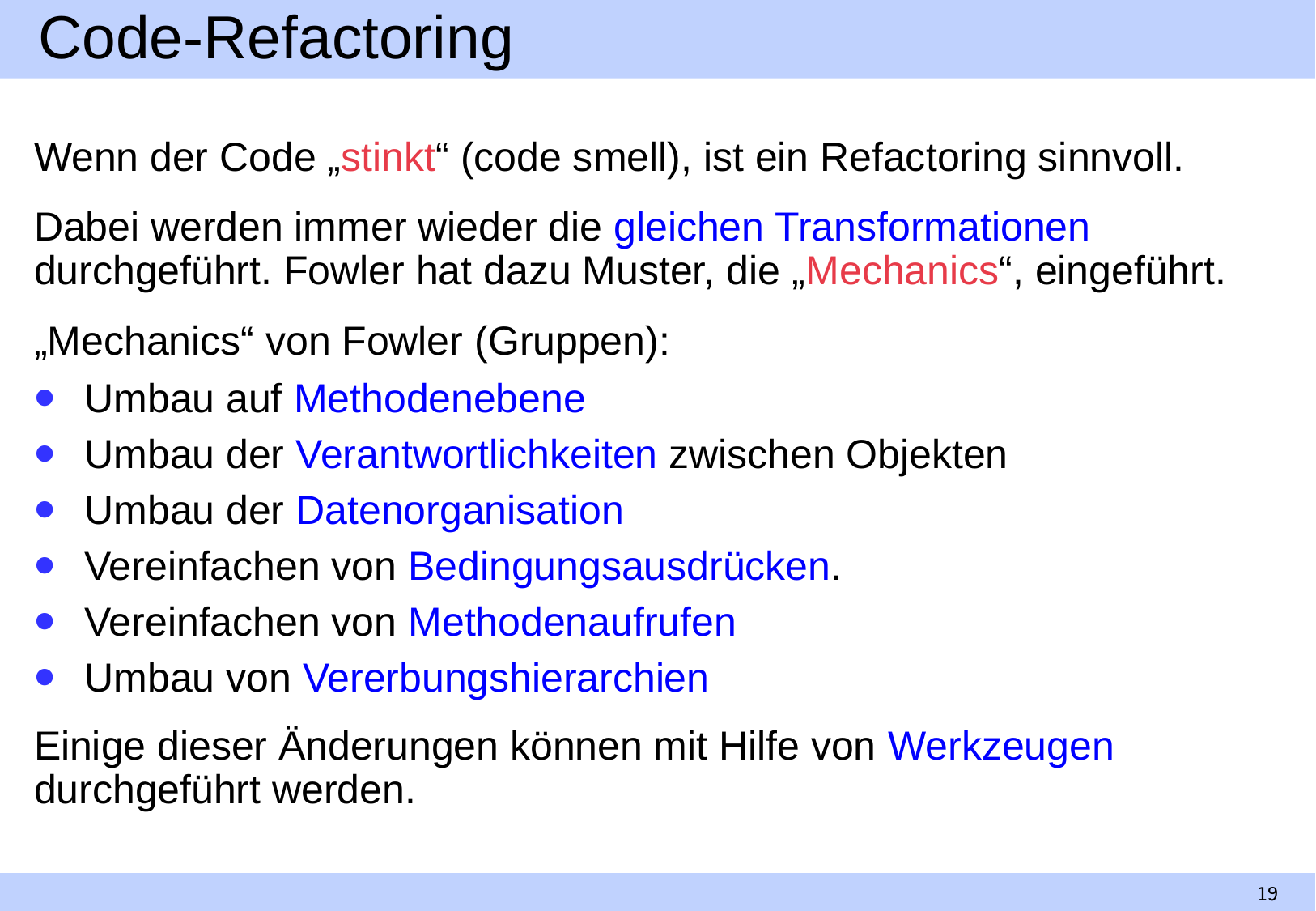

# Code-Refactoring
Wenn der Code „stinkt“ (code smell), ist ein Refactoring sinnvoll.
Dabei werden immer wieder die gleichen Transformationen durchgeführt. Fowler hat dazu Muster, die „Mechanics“, eingeführt.
„Mechanics“ von Fowler (Gruppen):
Umbau auf Methodenebene
Umbau der Verantwortlichkeiten zwischen Objekten
Umbau der Datenorganisation
Vereinfachen von Bedingungsausdrücken.
Vereinfachen von Methodenaufrufen
Umbau von Vererbungshierarchien
Einige dieser Änderungen können mit Hilfe von Werkzeugen durchgeführt werden.

19